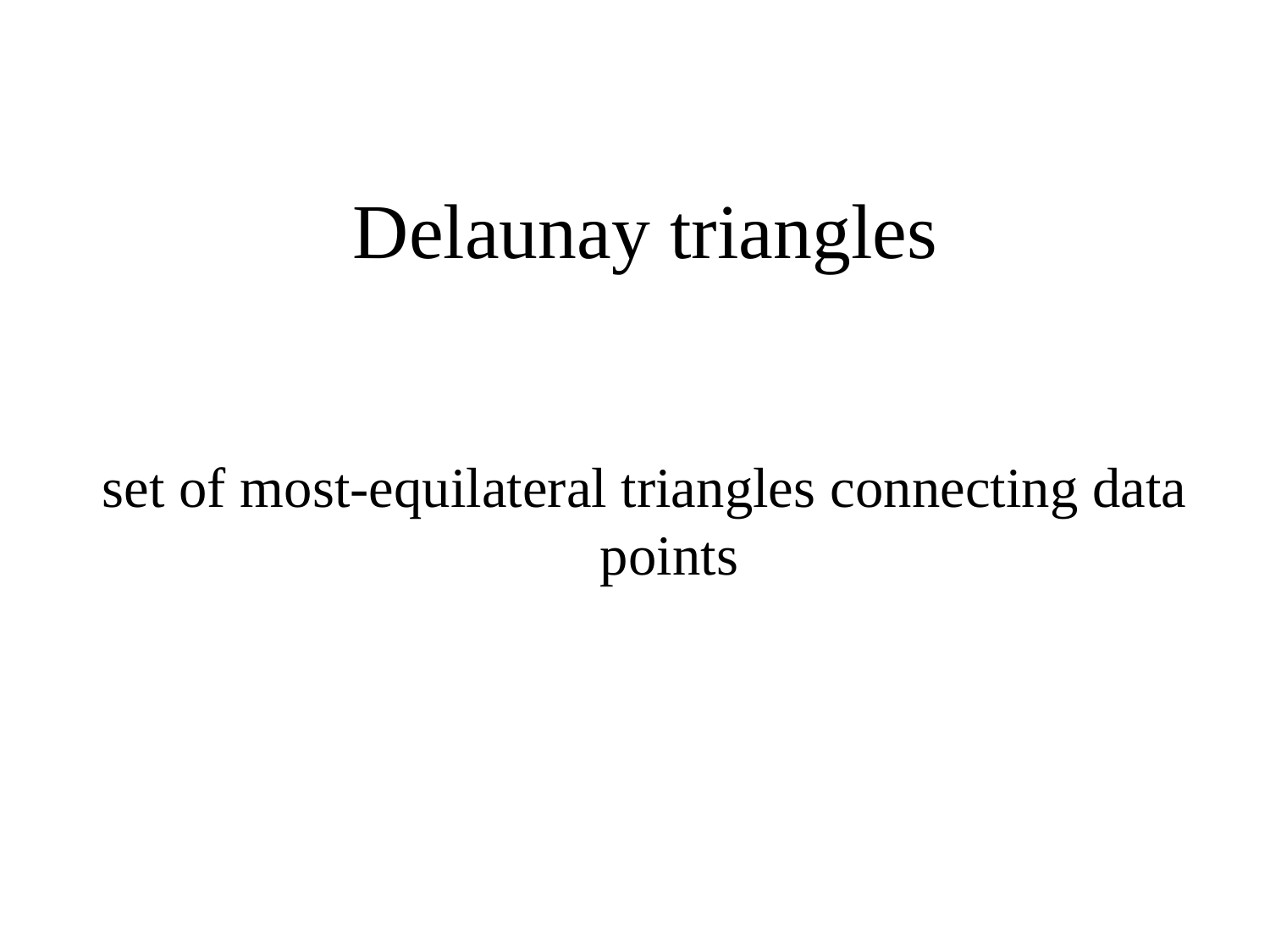

# Delaunay triangles
set of most-equilateral triangles connecting data points